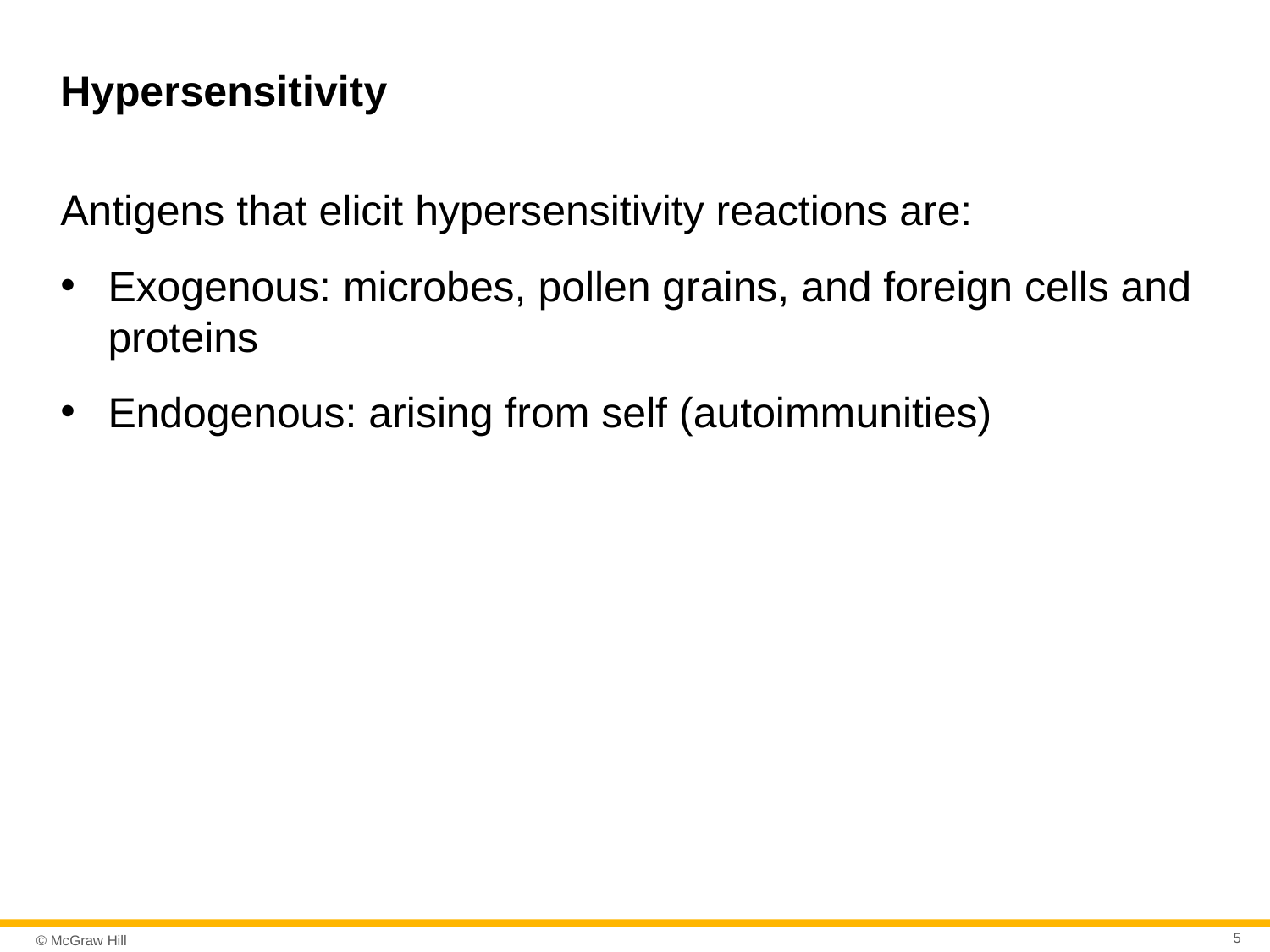

# Hypersensitivity
Antigens that elicit hypersensitivity reactions are:
Exogenous: microbes, pollen grains, and foreign cells and proteins
Endogenous: arising from self (autoimmunities)